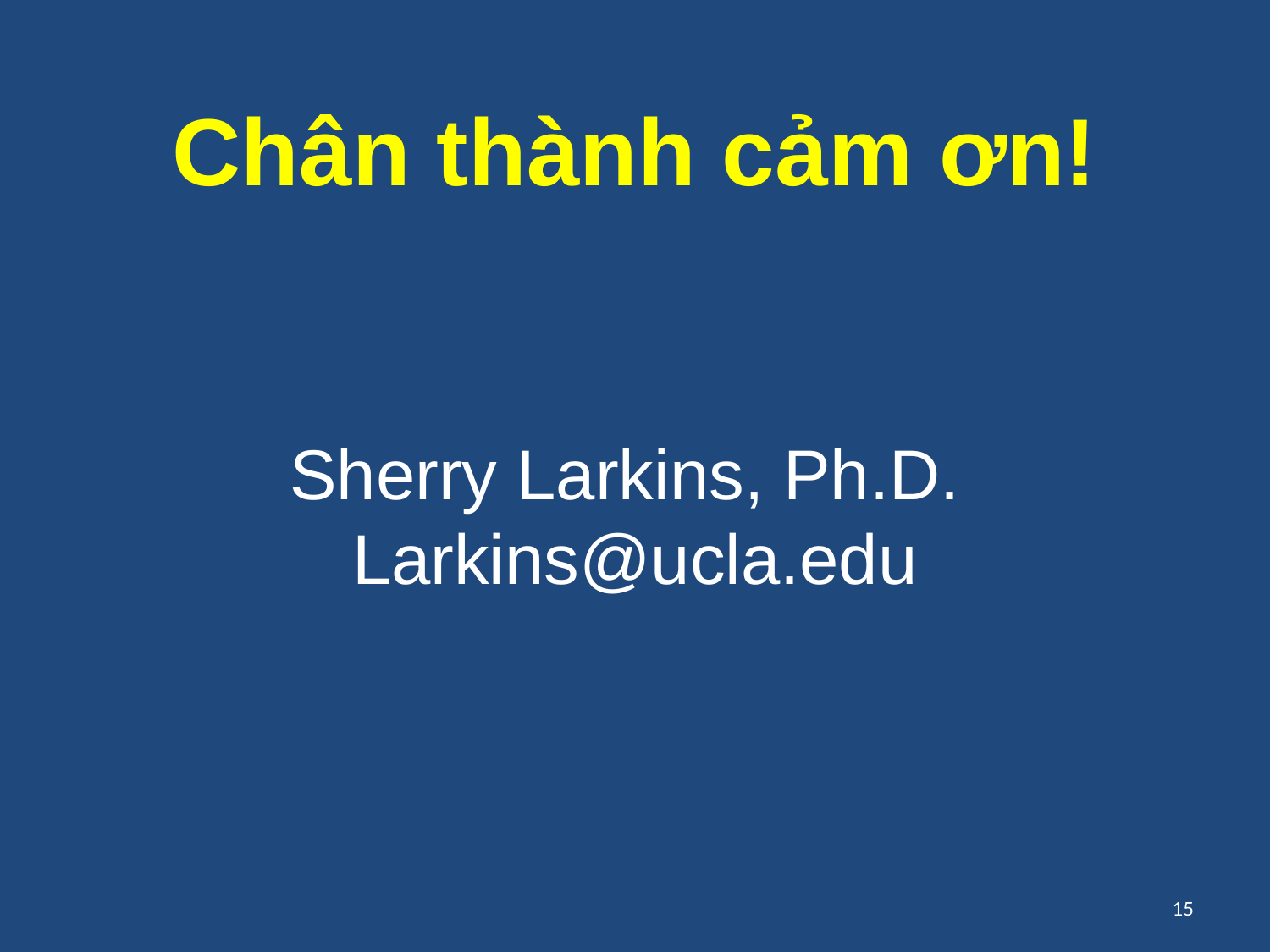

Chân thành cảm ơn!

Sherry Larkins, Ph.D.
Larkins@ucla.edu

15